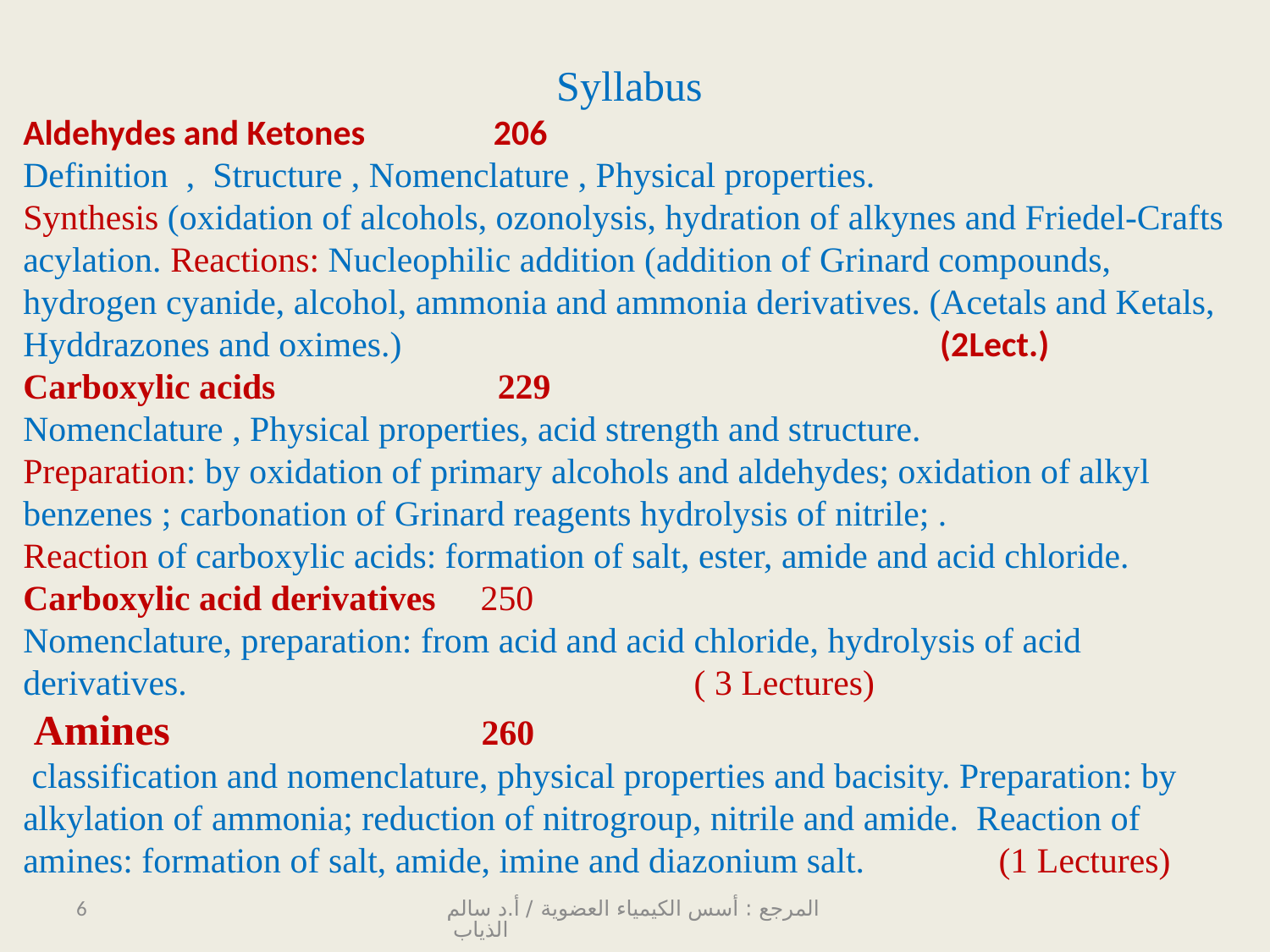

Syllabus
Aldehydes and Ketones                206
Definition  ,  Structure , Nomenclature , Physical properties.
Synthesis (oxidation of alcohols, ozonolysis, hydration of alkynes and Friedel-Crafts acylation. Reactions: Nucleophilic addition (addition of Grinard compounds, hydrogen cyanide, alcohol, ammonia and ammonia derivatives. (Acetals and Ketals, Hyddrazones and oximes.)                                                                   (2Lect.)
Carboxylic acids                         229
Nomenclature , Physical properties, acid strength and structure.
Preparation: by oxidation of primary alcohols and aldehydes; oxidation of alkyl benzenes ; carbonation of Grinard reagents hydrolysis of nitrile; .
Reaction of carboxylic acids: formation of salt, ester, amide and acid chloride.
Carboxylic acid derivatives     250
Nomenclature, preparation: from acid and acid chloride, hydrolysis of acid derivatives.                                                         ( 3 Lectures)
 Amines                                   260
 classification and nomenclature, physical properties and bacisity. Preparation: by alkylation of ammonia; reduction of nitrogroup, nitrile and amide.  Reaction of amines: formation of salt, amide, imine and diazonium salt.               (1 Lectures)
6
المرجع : أسس الكيمياء العضوية / أ.د سالم الذياب